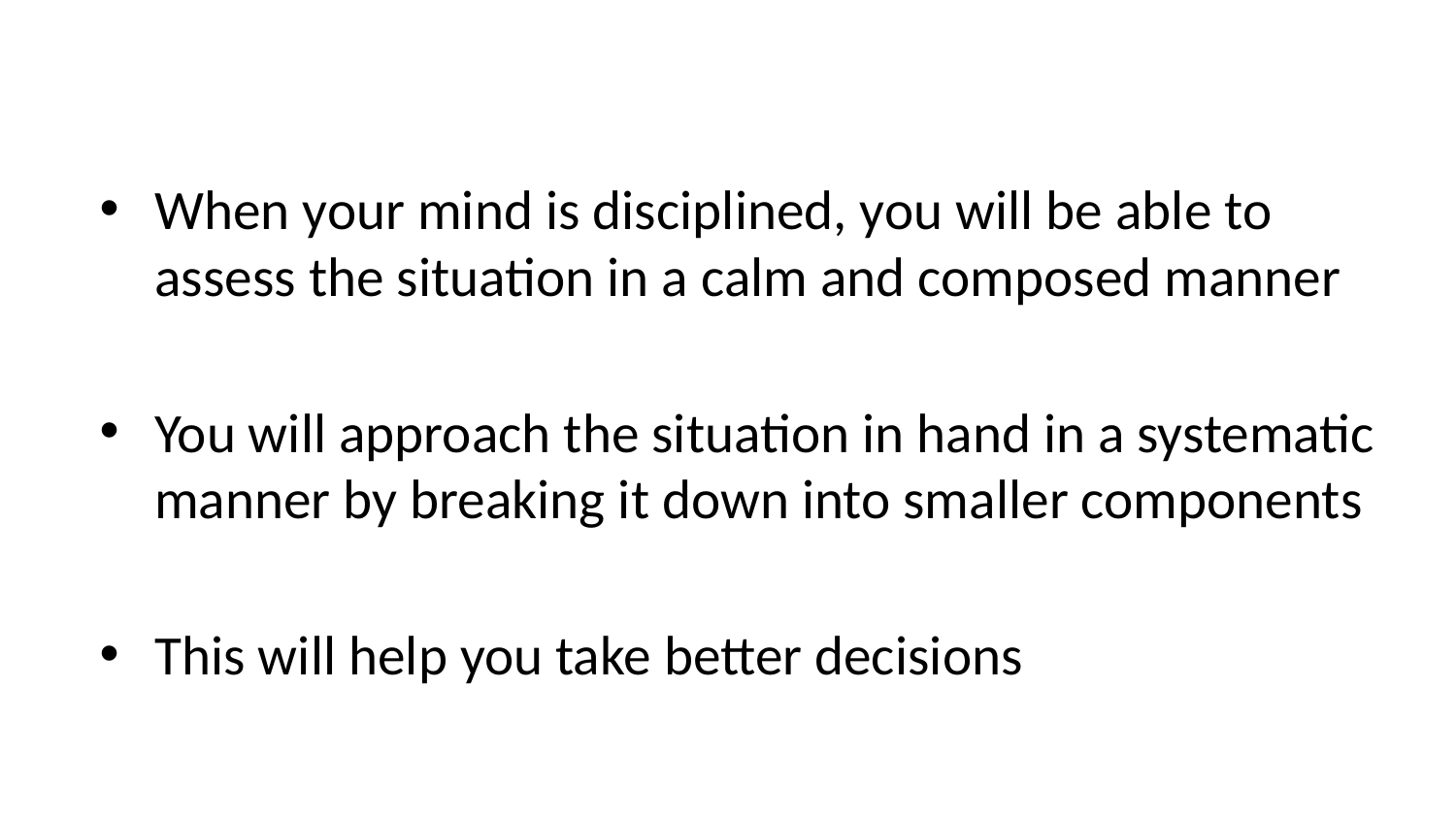

When your mind is disciplined, you will be able to assess the situation in a calm and composed manner

You will approach the situation in hand in a systematic manner by breaking it down into smaller components

This will help you take better decisions